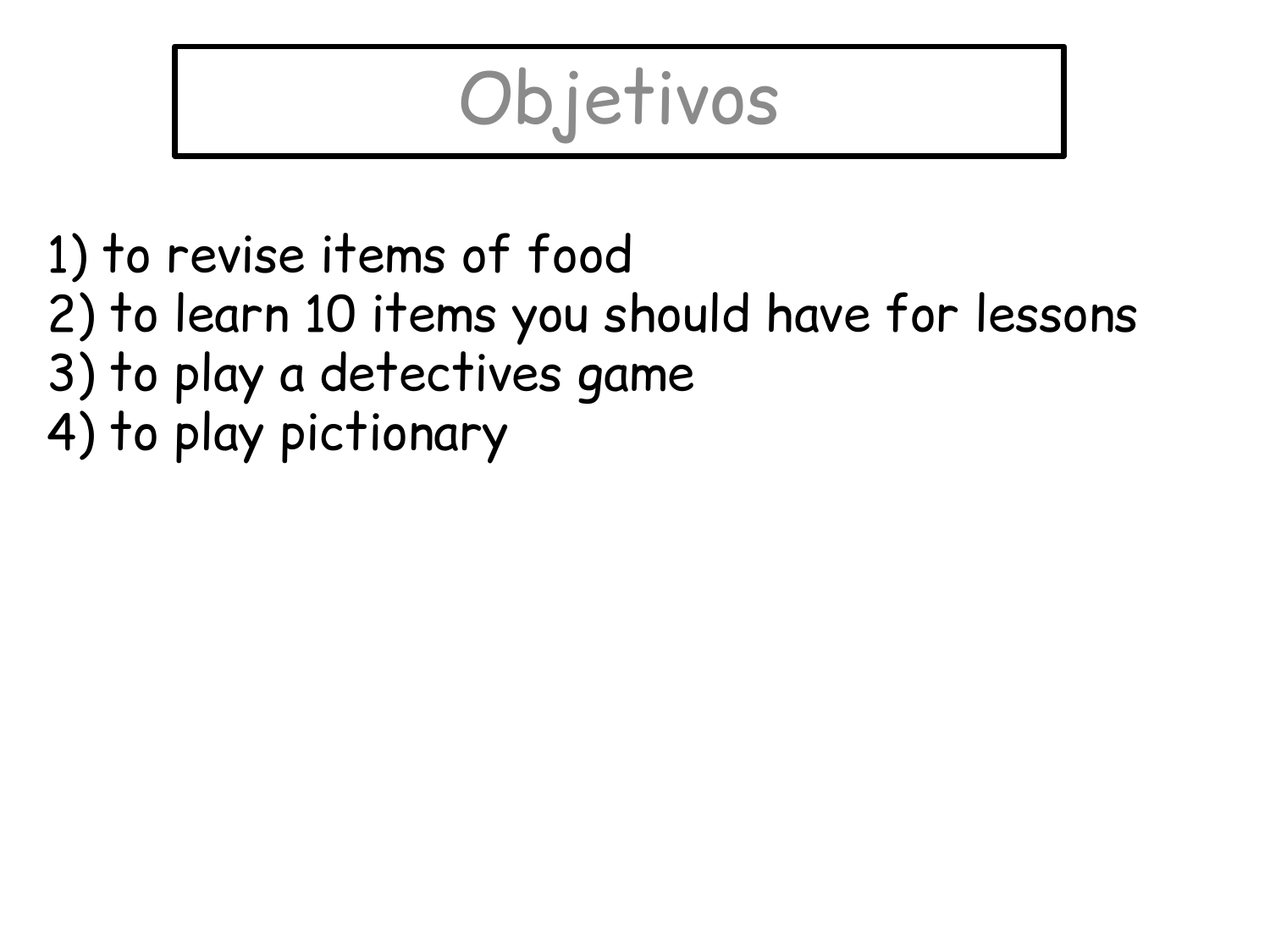

Objetivos
1) to revise items of food
2) to learn 10 items you should have for lessons
3) to play a detectives game
4) to play pictionary